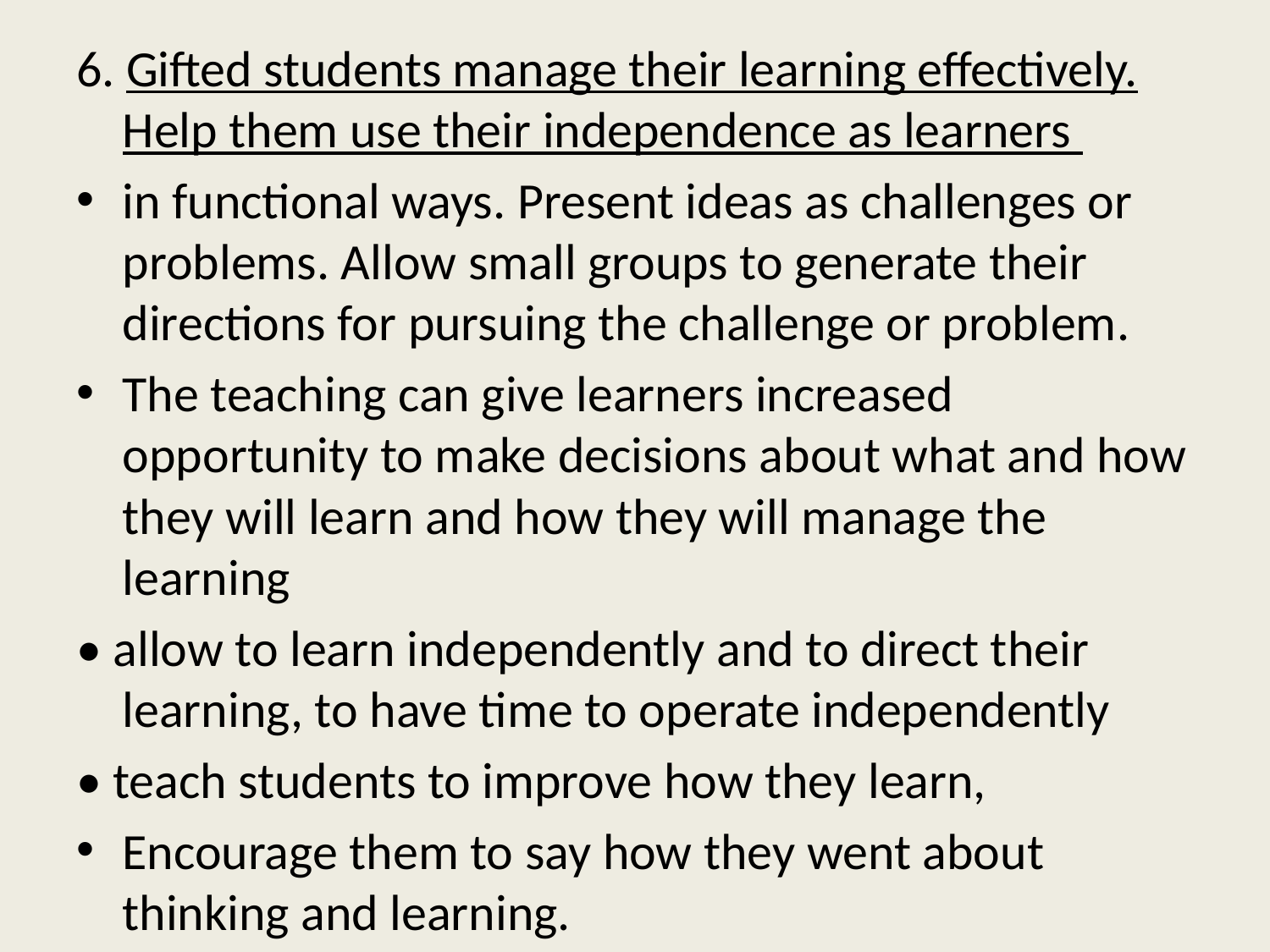

6. Gifted students manage their learning effectively. Help them use their independence as learners
in functional ways. Present ideas as challenges or problems. Allow small groups to generate their directions for pursuing the challenge or problem.
The teaching can give learners increased opportunity to make decisions about what and how they will learn and how they will manage the learning
• allow to learn independently and to direct their learning, to have time to operate independently
• teach students to improve how they learn,
Encourage them to say how they went about thinking and learning.